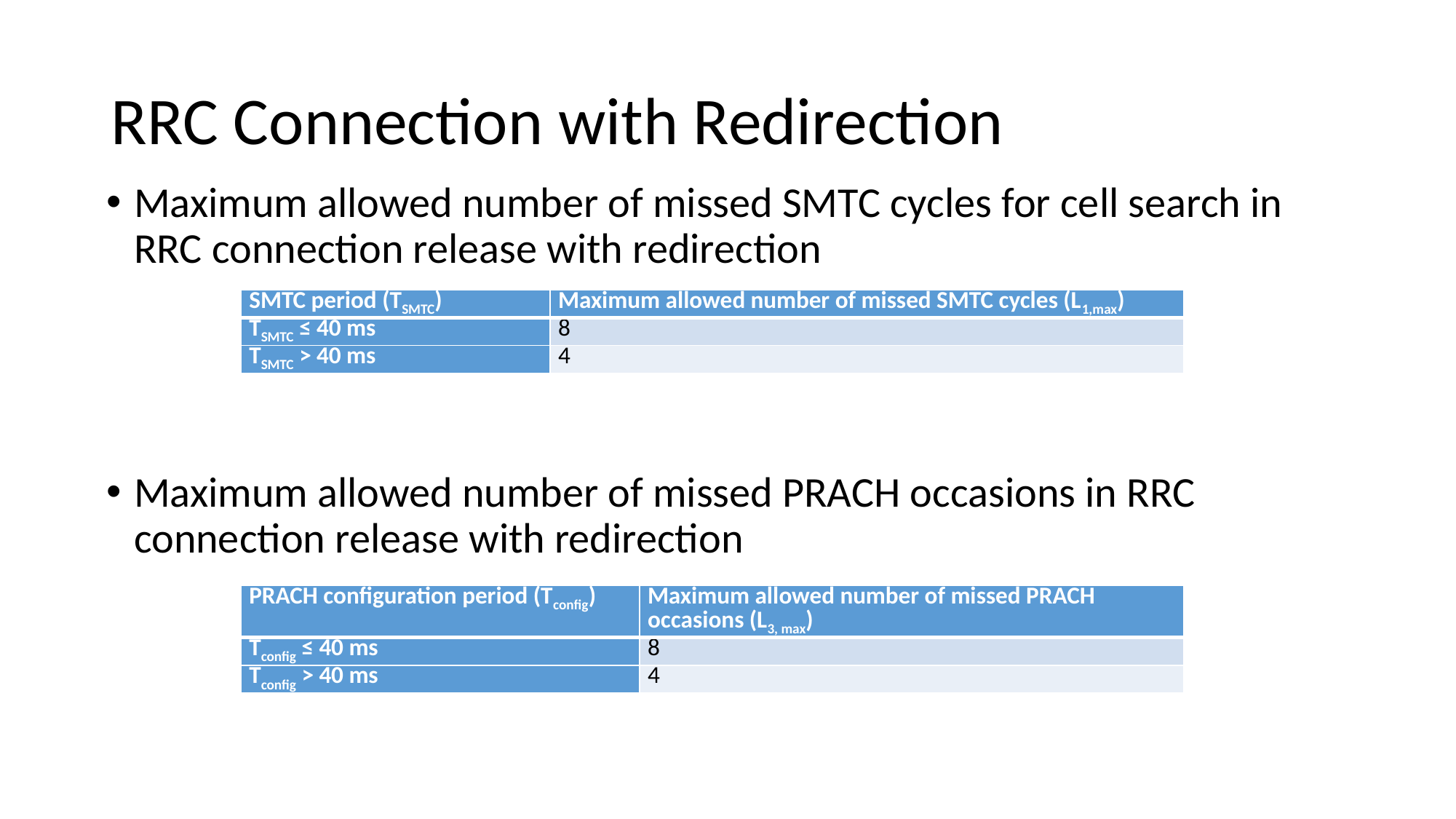

# RRC Connection with Redirection
Maximum allowed number of missed SMTC cycles for cell search in RRC connection release with redirection

Maximum allowed number of missed PRACH occasions in RRC connection release with redirection

| SMTC period (TSMTC) | Maximum allowed number of missed SMTC cycles (L1,max) |
| --- | --- |
| TSMTC ≤ 40 ms | 8 |
| TSMTC > 40 ms | 4 |
| PRACH configuration period (Tconfig) | Maximum allowed number of missed PRACH occasions (L3, max) |
| --- | --- |
| Tconfig ≤ 40 ms | 8 |
| Tconfig > 40 ms | 4 |